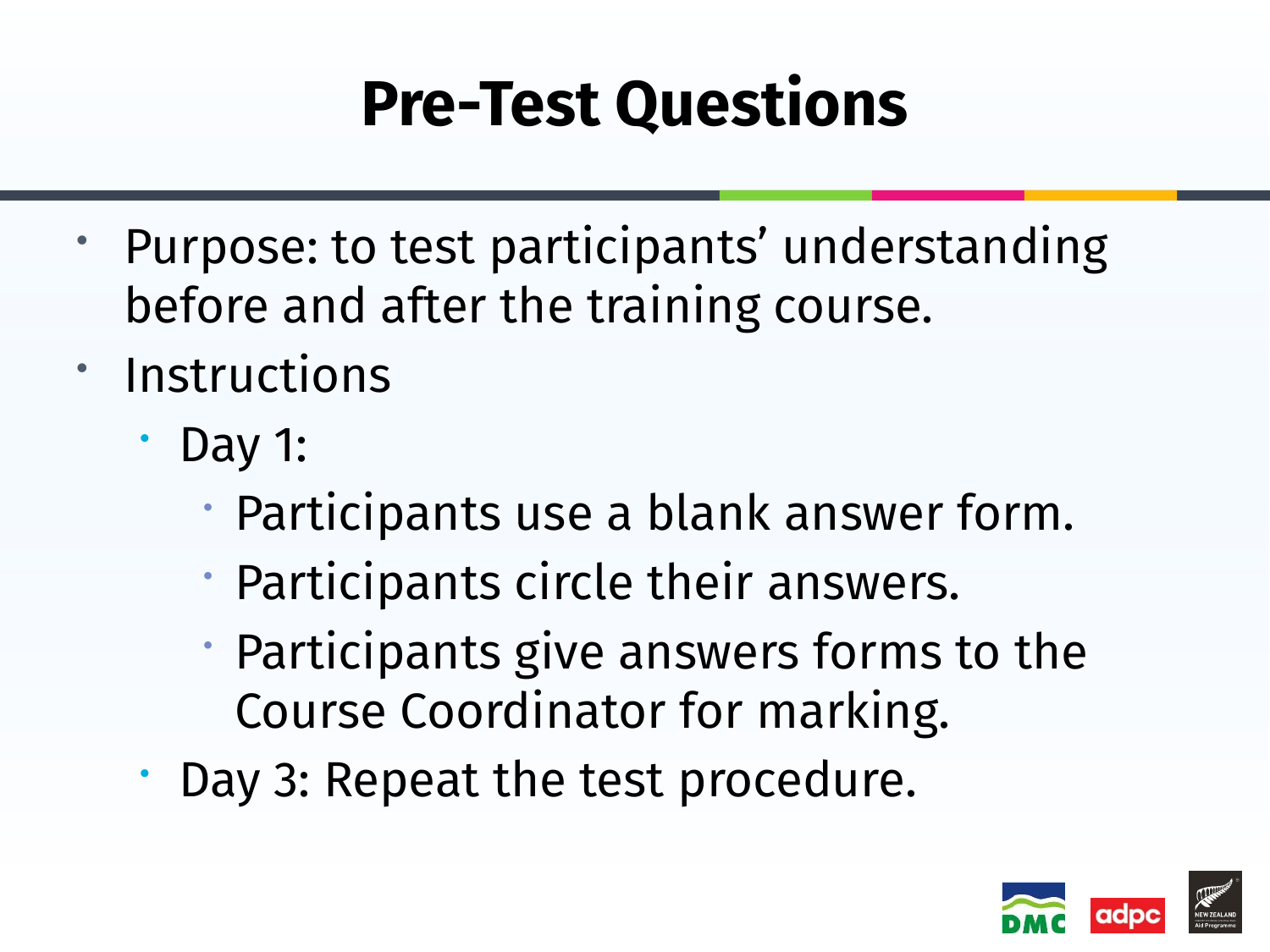

# Pre-Test Questions
Purpose: to test participants’ understanding before and after the training course.
Instructions
Day 1:
Participants use a blank answer form.
Participants circle their answers.
Participants give answers forms to the Course Coordinator for marking.
Day 3: Repeat the test procedure.